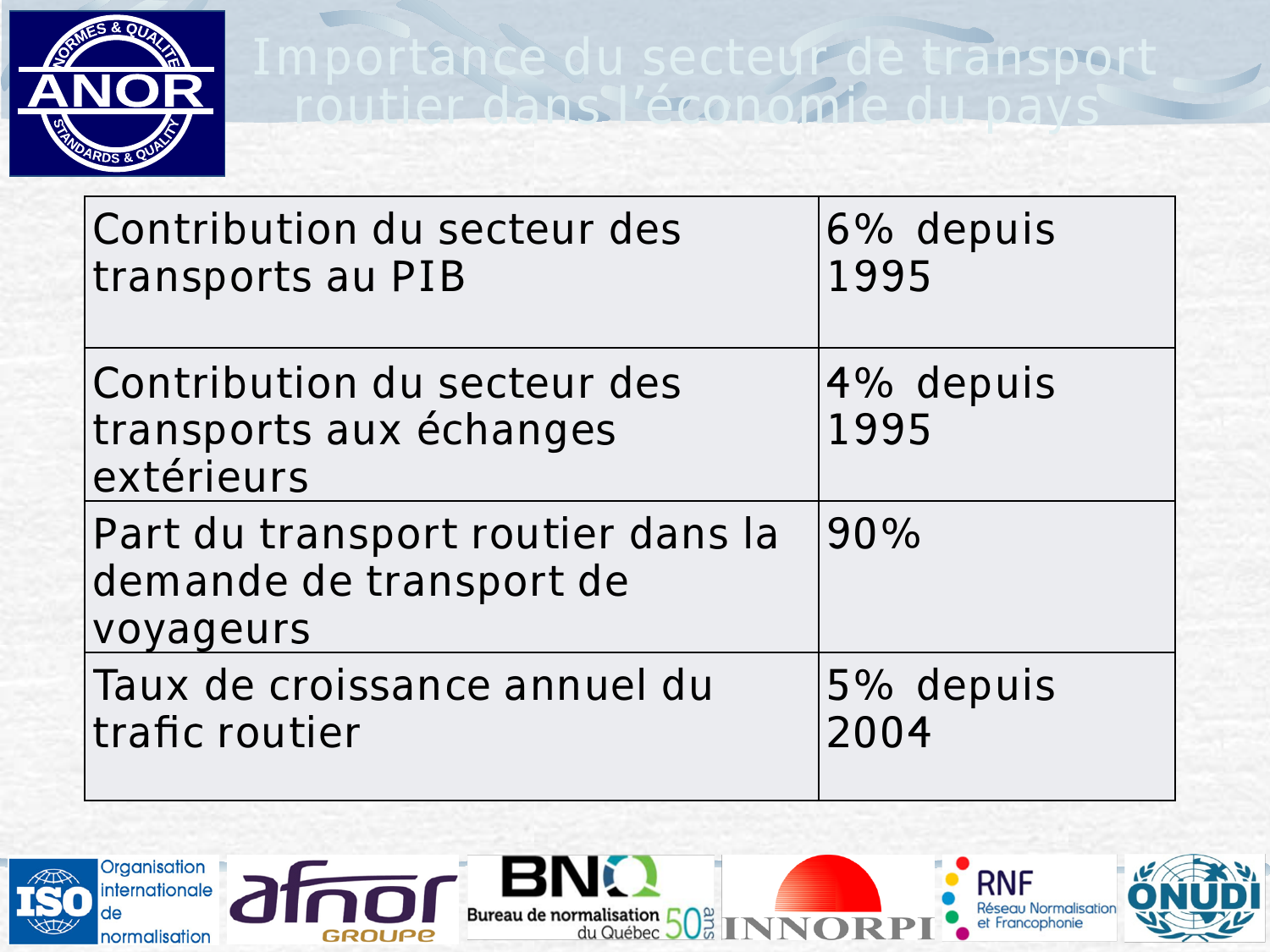

Importance du secteur de transport routier dans l’économie du pays
| Contribution du secteur des transports au PIB | 6% depuis 1995 |
| --- | --- |
| Contribution du secteur des transports aux échanges extérieurs | 4% depuis 1995 |
| Part du transport routier dans la demande de transport de voyageurs | 90% |
| Taux de croissance annuel du trafic routier | 5% depuis 2004 |